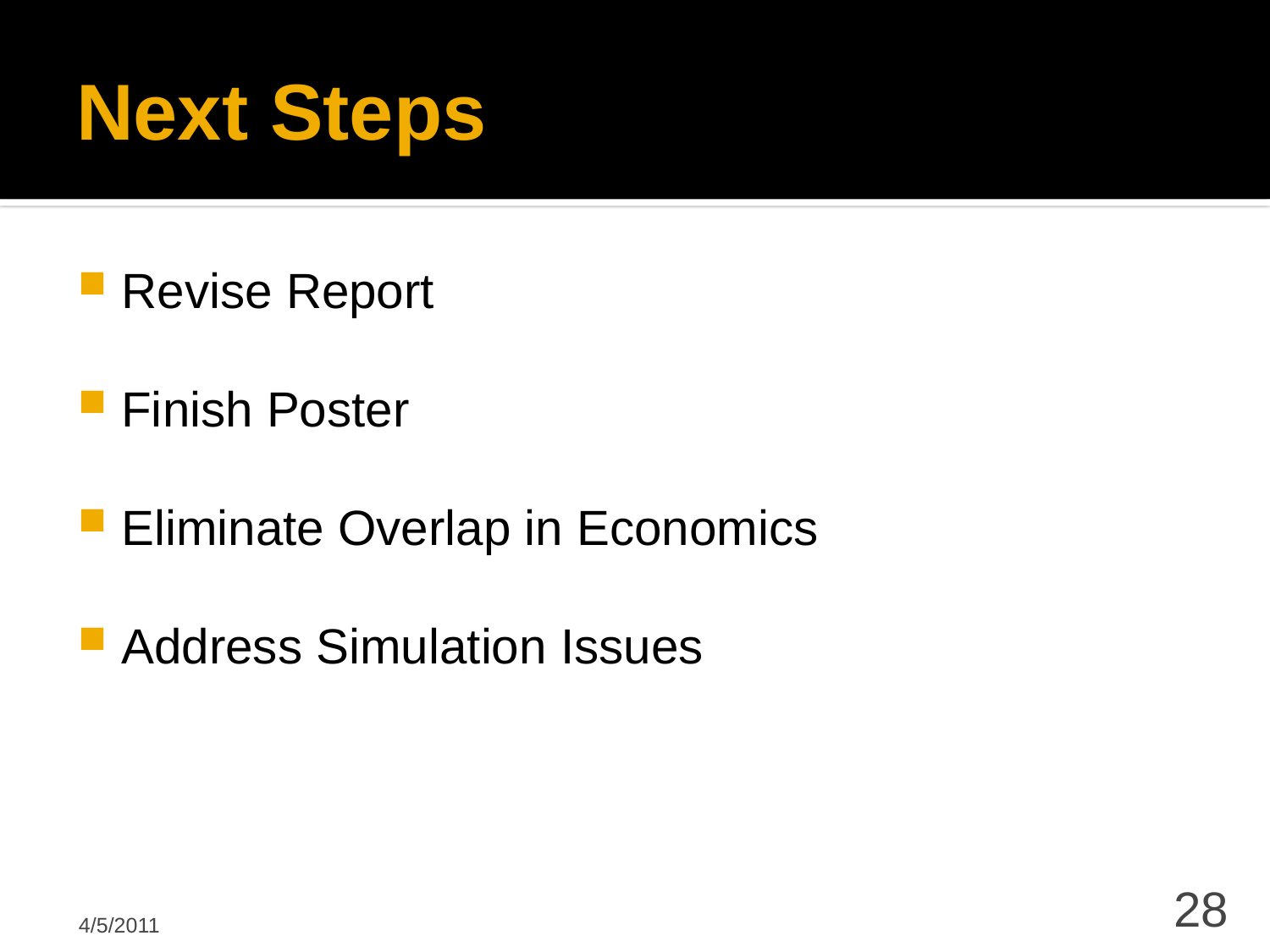

# Next Steps
Revise Report

Finish Poster

Eliminate Overlap in Economics

Address Simulation Issues

4/5/2011
28